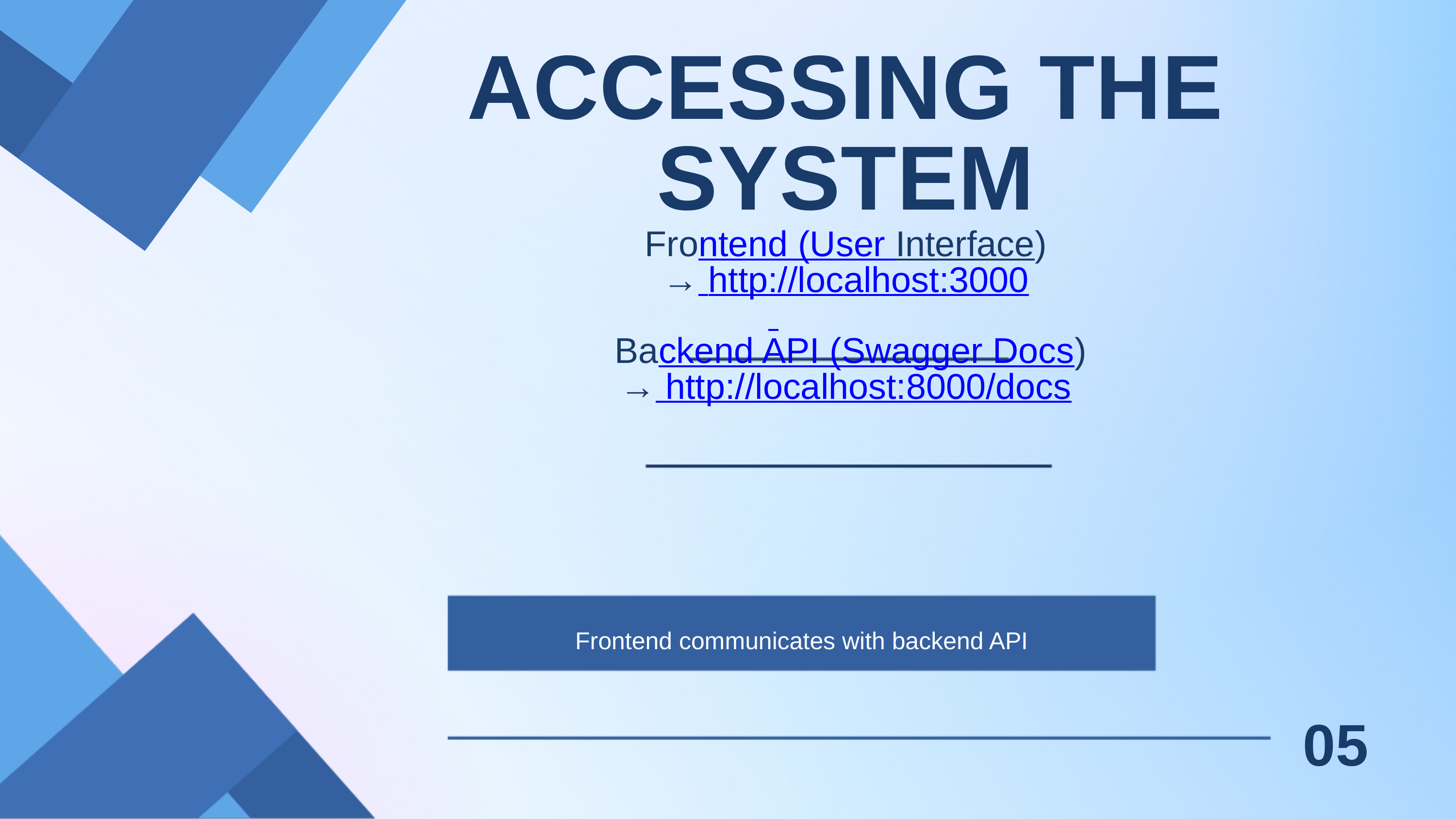

ACCESSING THE SYSTEM
Frontend (User Interface)
→ http://localhost:3000

 Backend API (Swagger Docs)
→ http://localhost:8000/docs

Frontend communicates with backend API
05